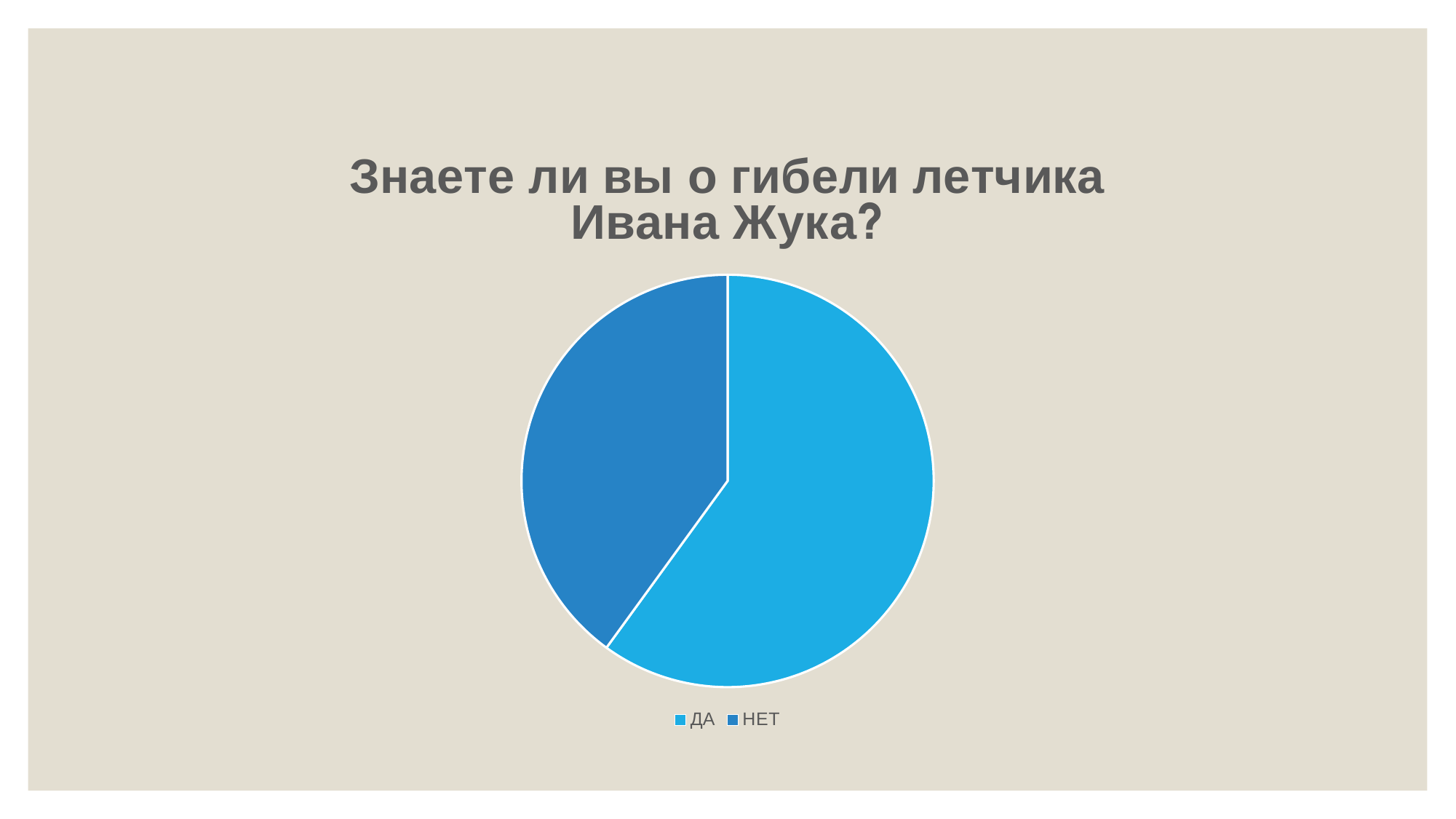

### Chart: Знаете ли вы о гибели летчика Ивана Жука?

| Category | Знаете ли вы о гибели летчика Ивана Жука? |
|---|---|
| ДА | 60.0 |
| НЕТ | 40.0 |